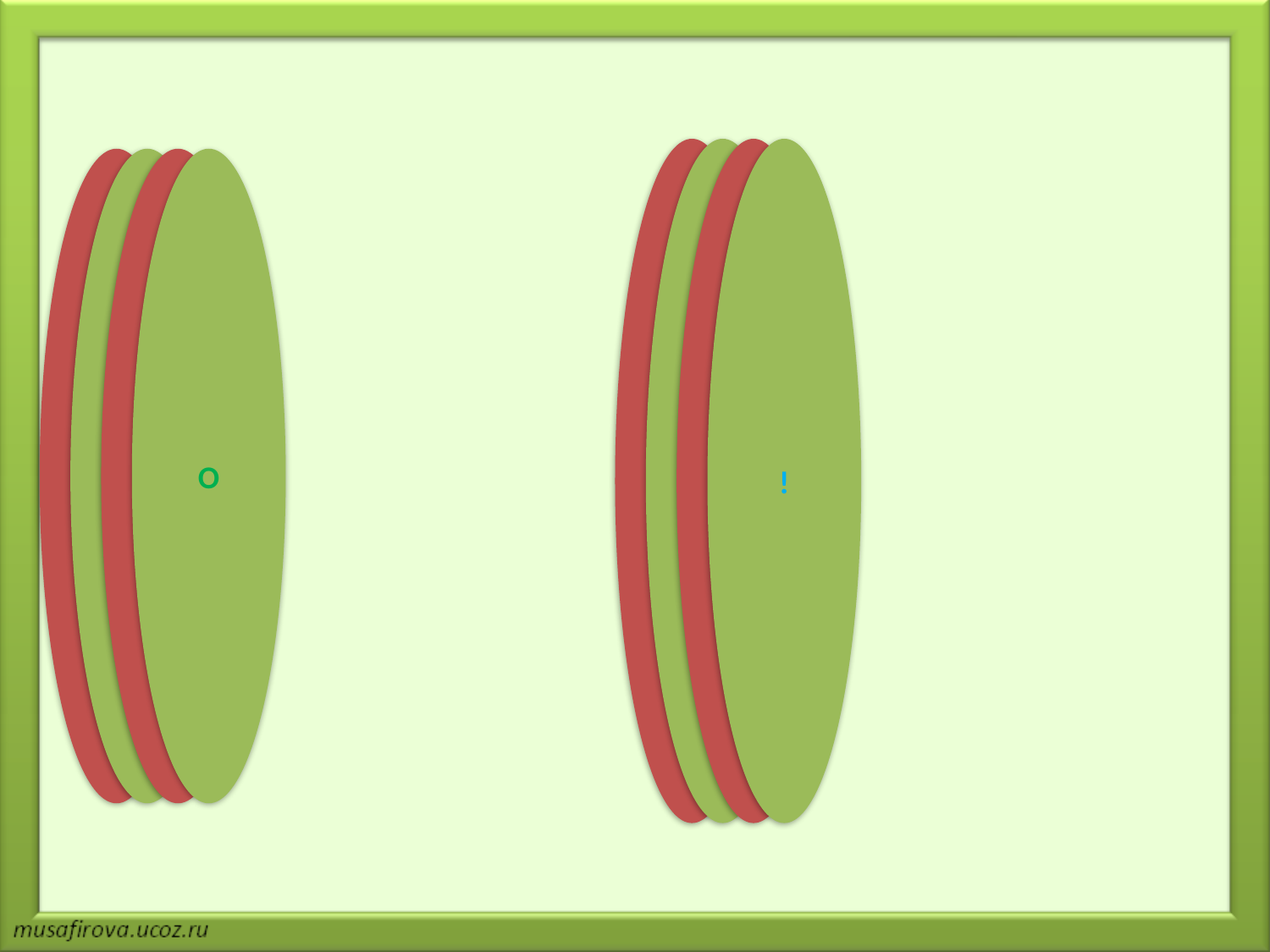

Д
Ц
Ы
!
М
О
Л
О